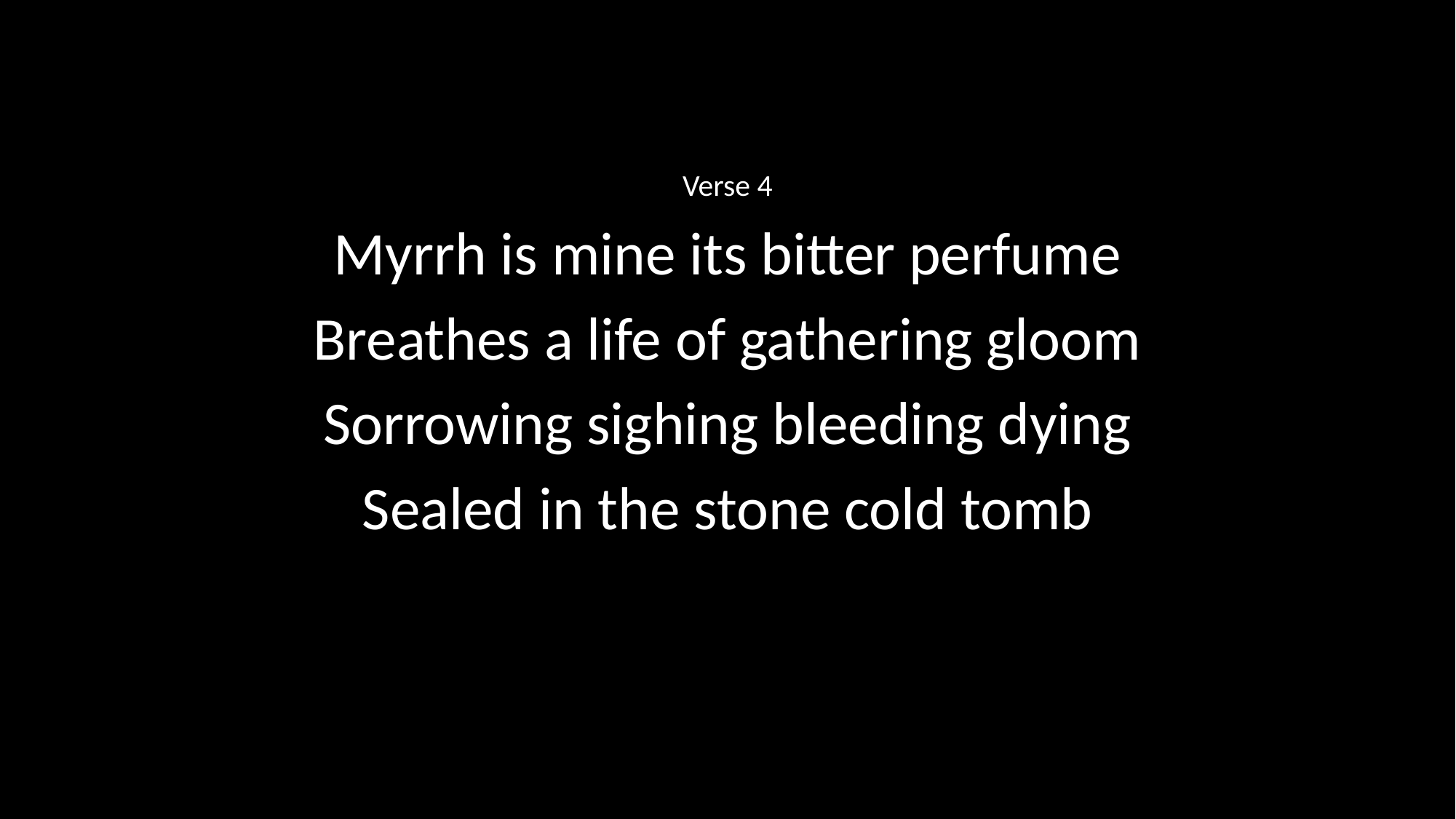

Verse 4
Myrrh is mine its bitter perfume
Breathes a life of gathering gloom
Sorrowing sighing bleeding dying
Sealed in the stone cold tomb